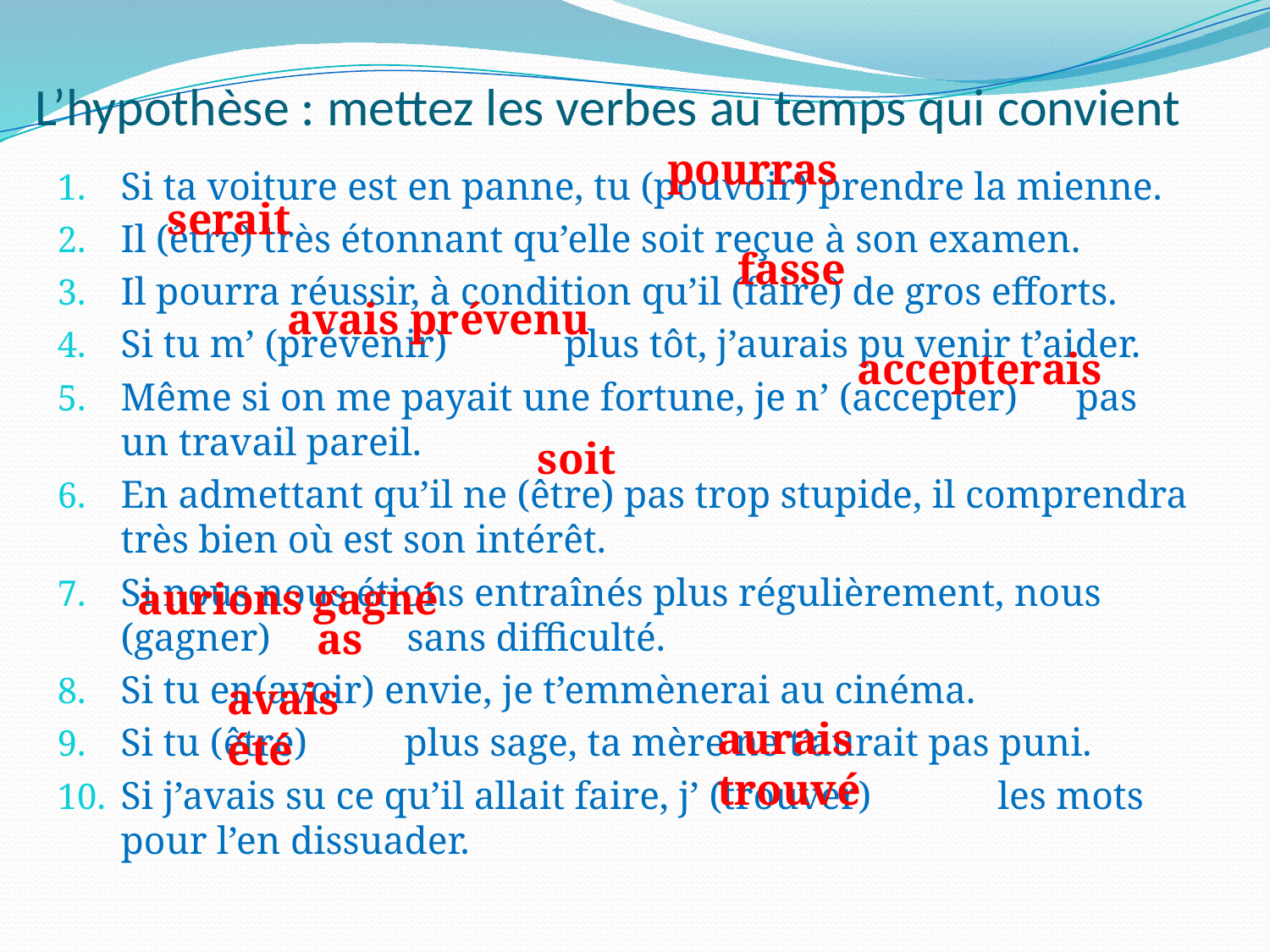

# L’hypothèse : mettez les verbes au temps qui convient
pourras
Si ta voiture est en panne, tu (pouvoir) prendre la mienne.
Il (être) très étonnant qu’elle soit reçue à son examen.
Il pourra réussir, à condition qu’il (faire) de gros efforts.
Si tu m’ (prévenir)            plus tôt, j’aurais pu venir t’aider.
Même si on me payait une fortune, je n’ (accepter)      pas un travail pareil.
En admettant qu’il ne (être) pas trop stupide, il comprendra très bien où est son intérêt.
Si nous nous étions entraînés plus régulièrement, nous (gagner)              sans difficulté.
Si tu en(avoir) envie, je t’emmènerai au cinéma.
Si tu (être)          plus sage, ta mère ne t’aurait pas puni.
Si j’avais su ce qu’il allait faire, j’ (trouver)             les mots pour l’en dissuader.

serait
fasse
avais prévenu
accepterais
soit
aurions gagné
as
avais été
aurais trouvé